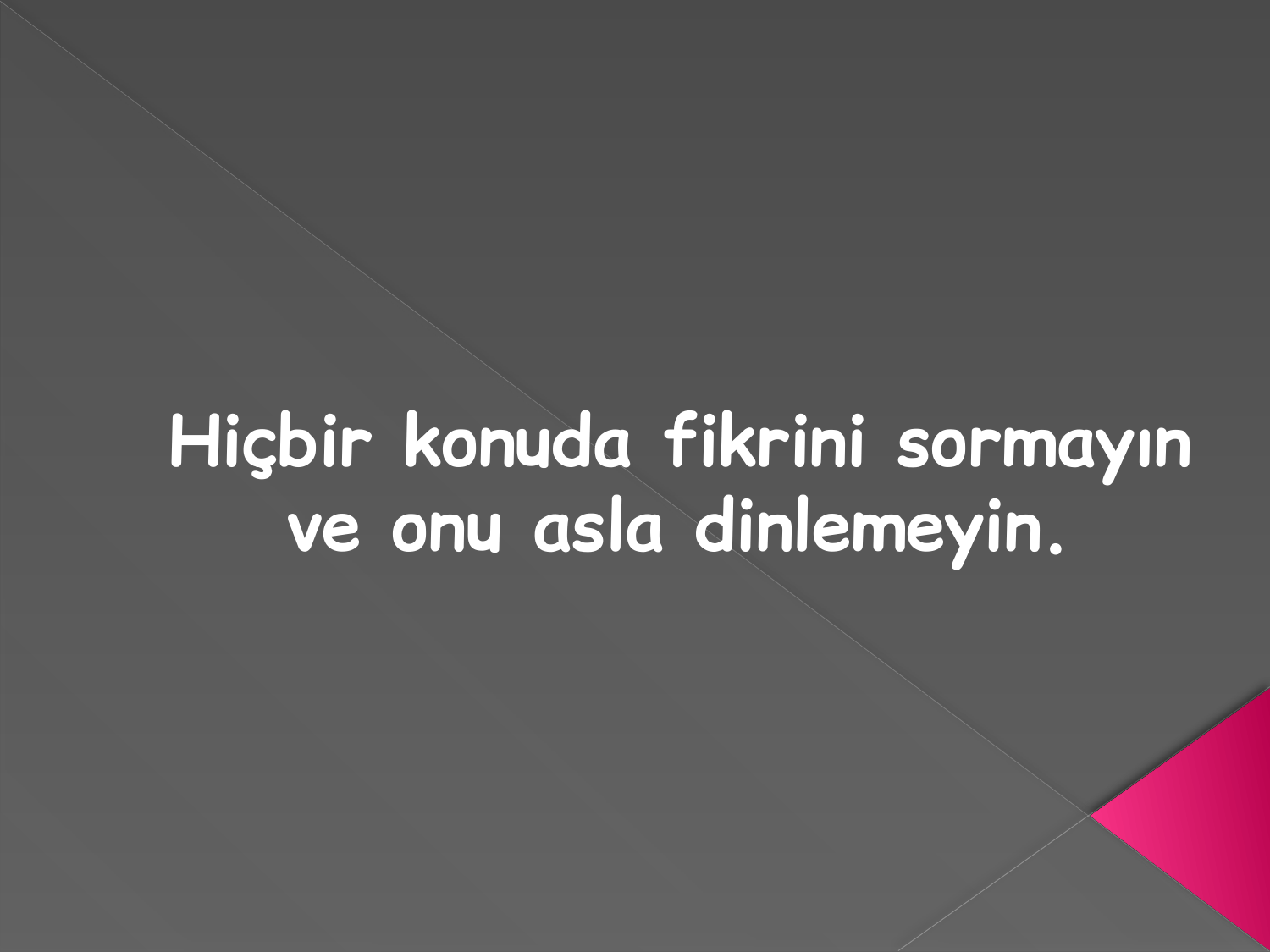

#
Hiçbir konuda fikrini sormayın ve onu asla dinlemeyin.